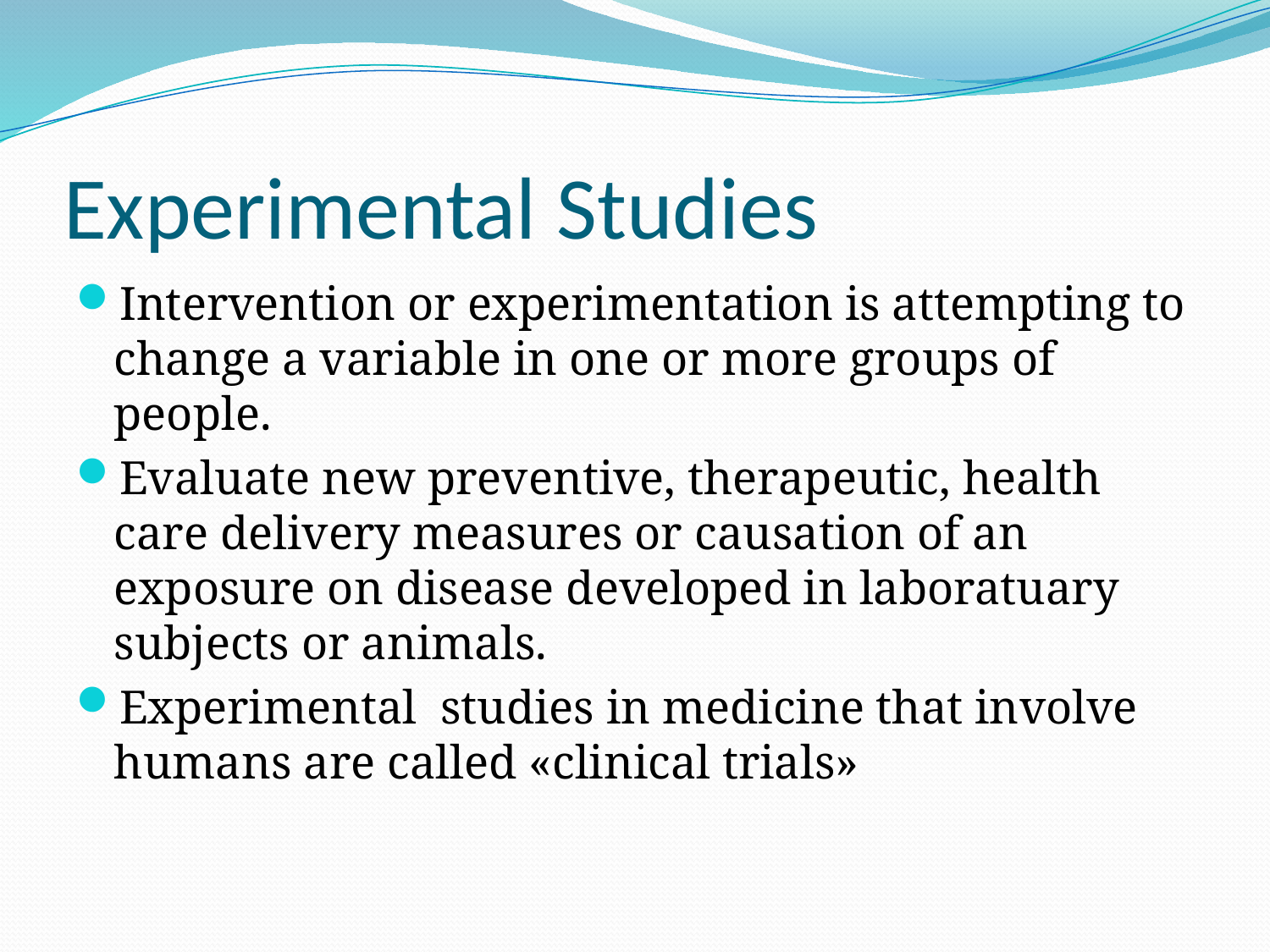

# Experimental Studies
Intervention or experimentation is attempting to change a variable in one or more groups of people.
Evaluate new preventive, therapeutic, health care delivery measures or causation of an exposure on disease developed in laboratuary subjects or animals.
Experimental  studies in medicine that involve humans are called «clinical trials»